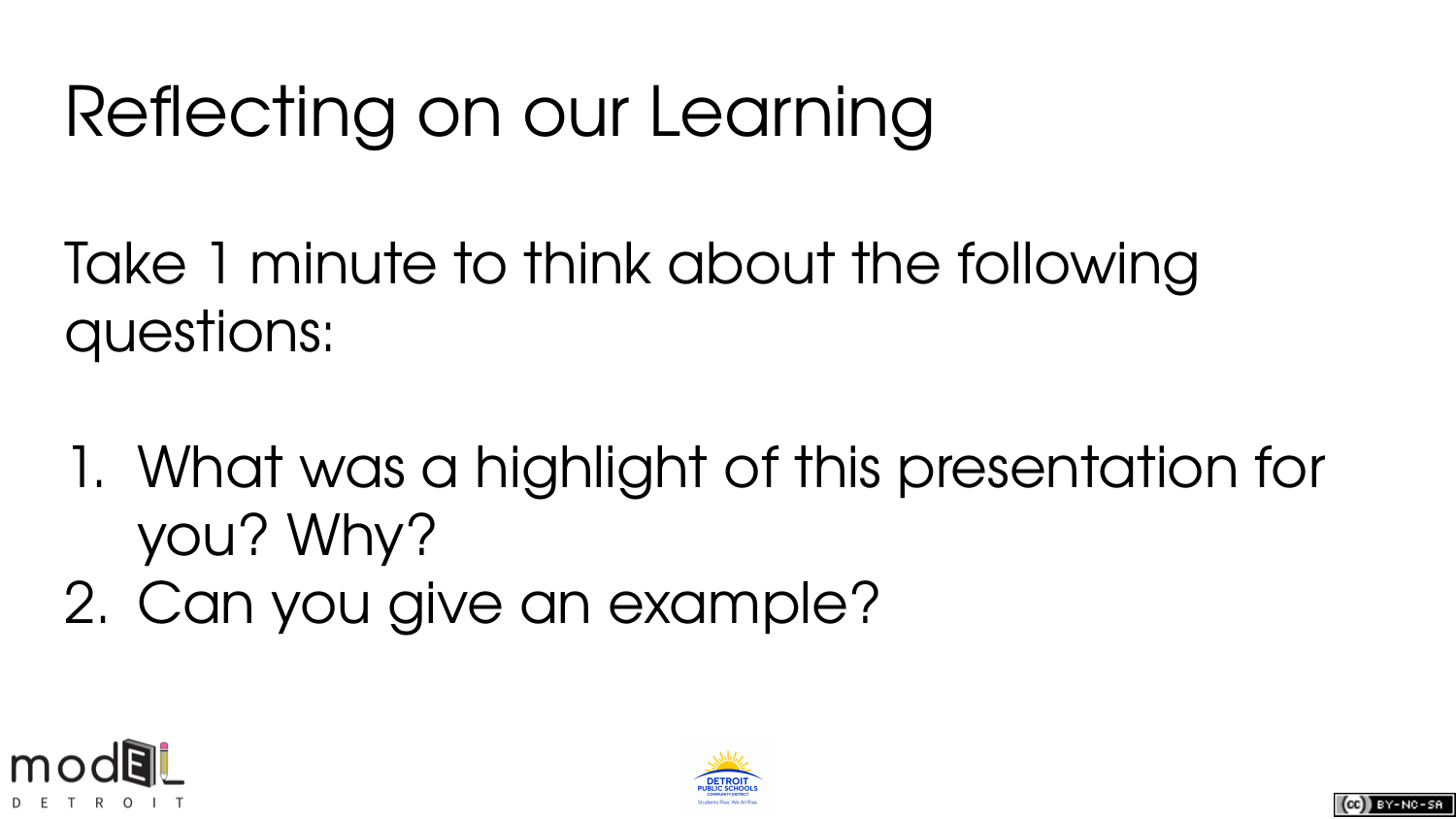

# Reflecting on our Learning

Take 1 minute to think about the following questions:

What was a highlight of this presentation for you? Why?
Can you give an example?